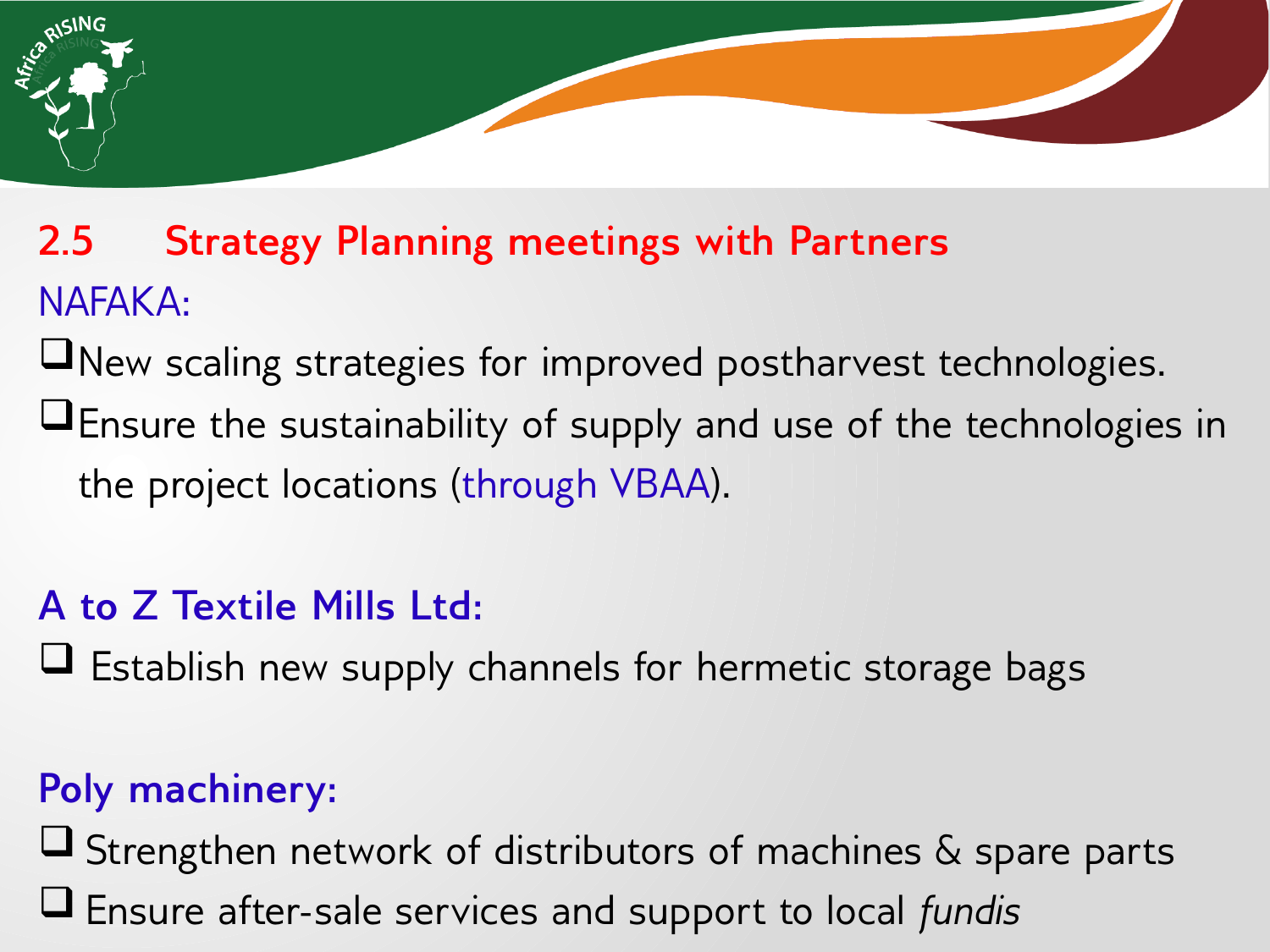

2.5	Strategy Planning meetings with Partners
NAFAKA:
New scaling strategies for improved postharvest technologies.
Ensure the sustainability of supply and use of the technologies in the project locations (through VBAA).

A to Z Textile Mills Ltd:
 Establish new supply channels for hermetic storage bags

Poly machinery:
Strengthen network of distributors of machines & spare parts
Ensure after-sale services and support to local fundis